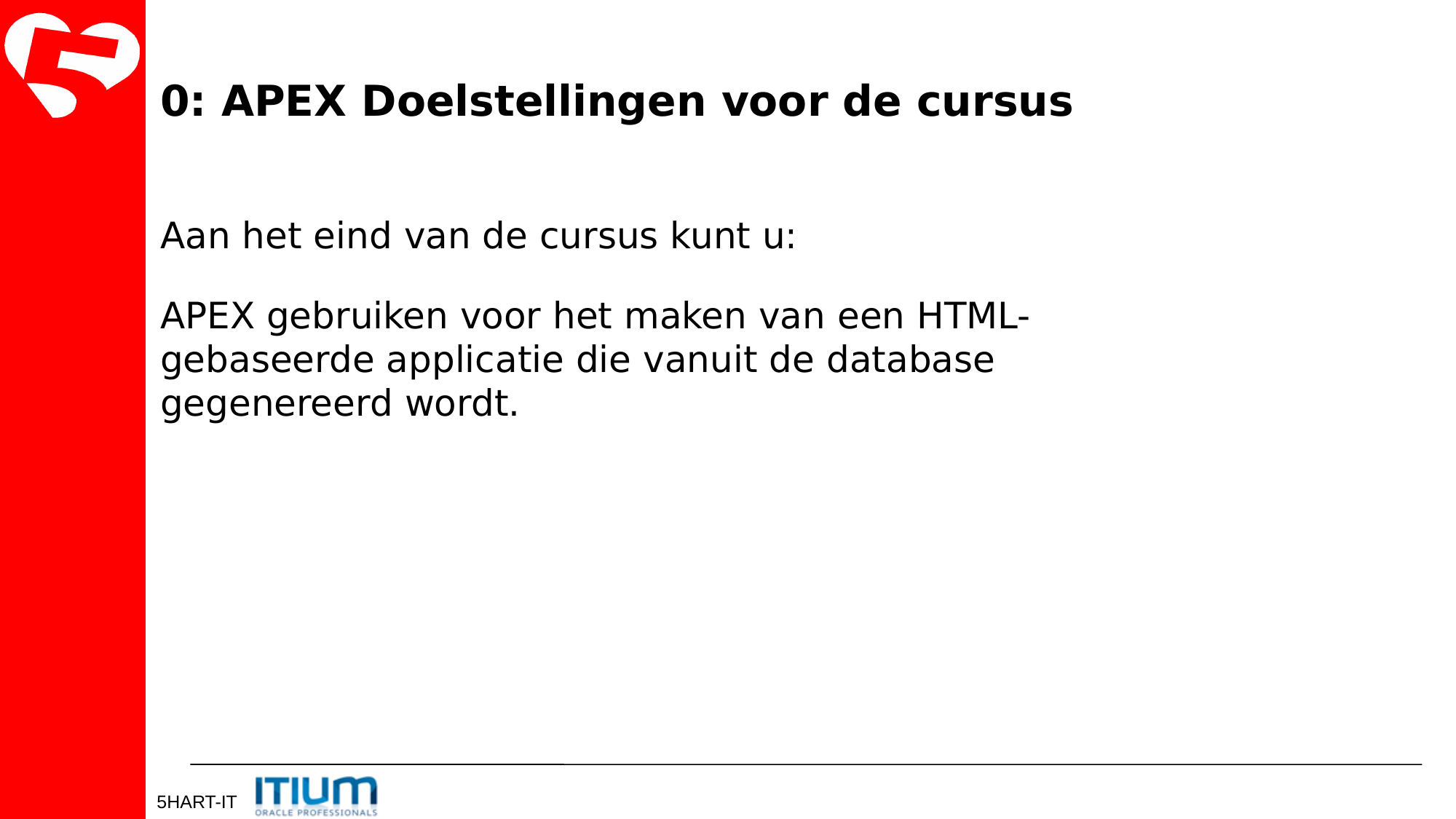

0: APEX Doelstellingen voor de cursus
Aan het eind van de cursus kunt u:
APEX gebruiken voor het maken van een HTML-gebaseerde applicatie die vanuit de database gegenereerd wordt.